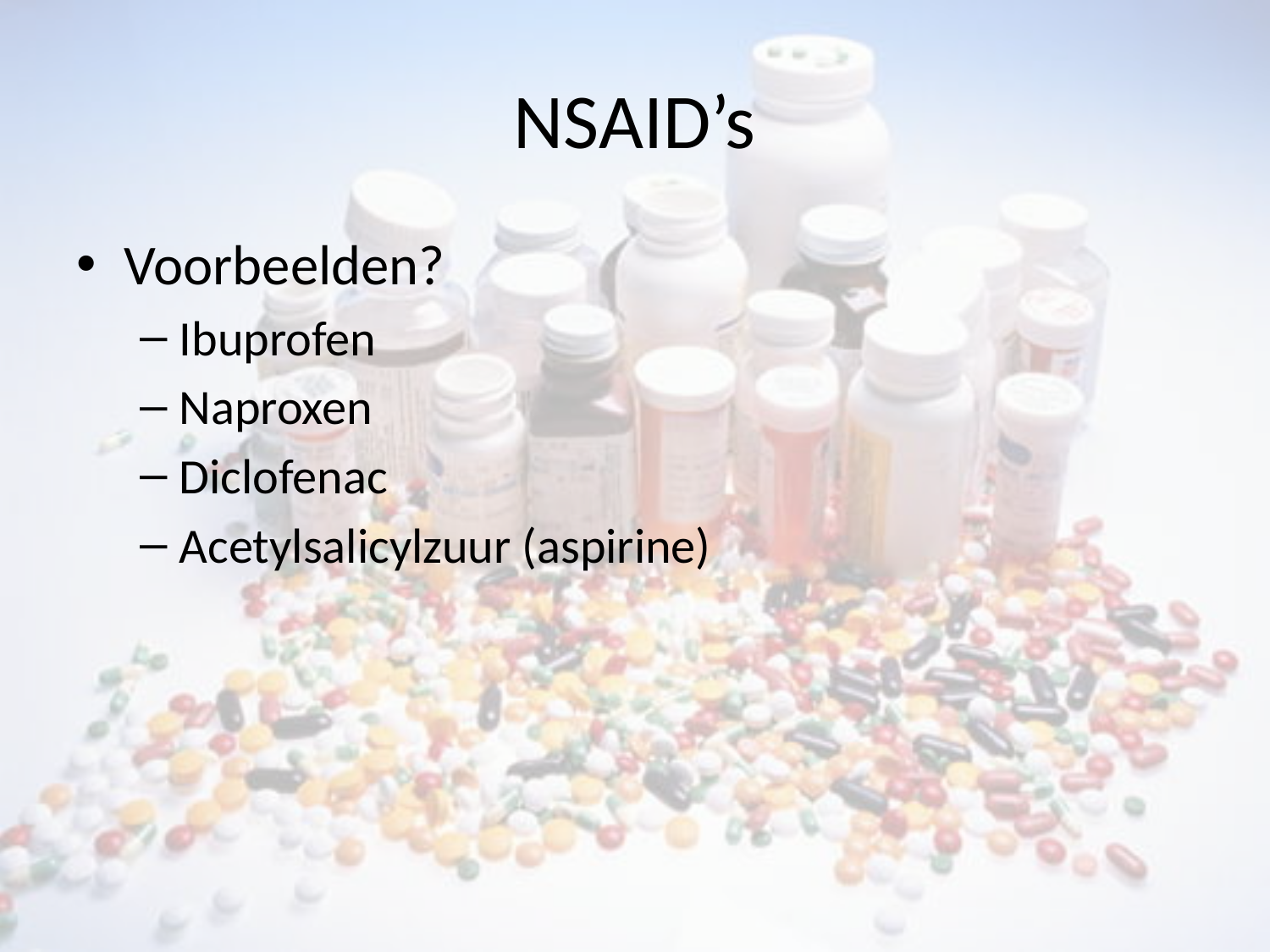

# NSAID’s
Voorbeelden?
Ibuprofen
Naproxen
Diclofenac
Acetylsalicylzuur (aspirine)